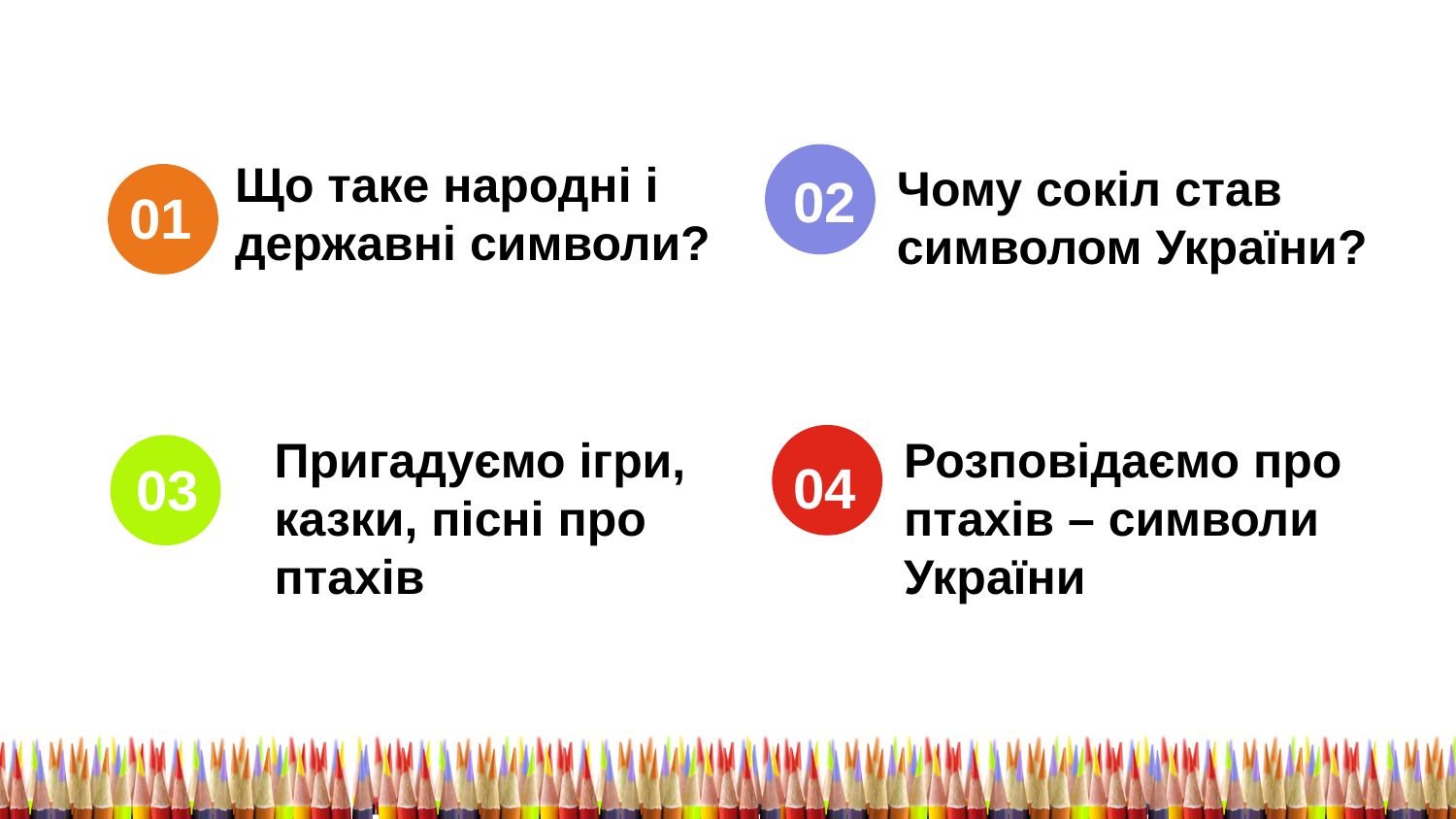

Що таке народні і
державні символи?
Чому сокіл став
символом України?

02
01
Пригадуємо ігри, казки, пісні про птахів
Розповідаємо про
птахів – символи
України

04
03